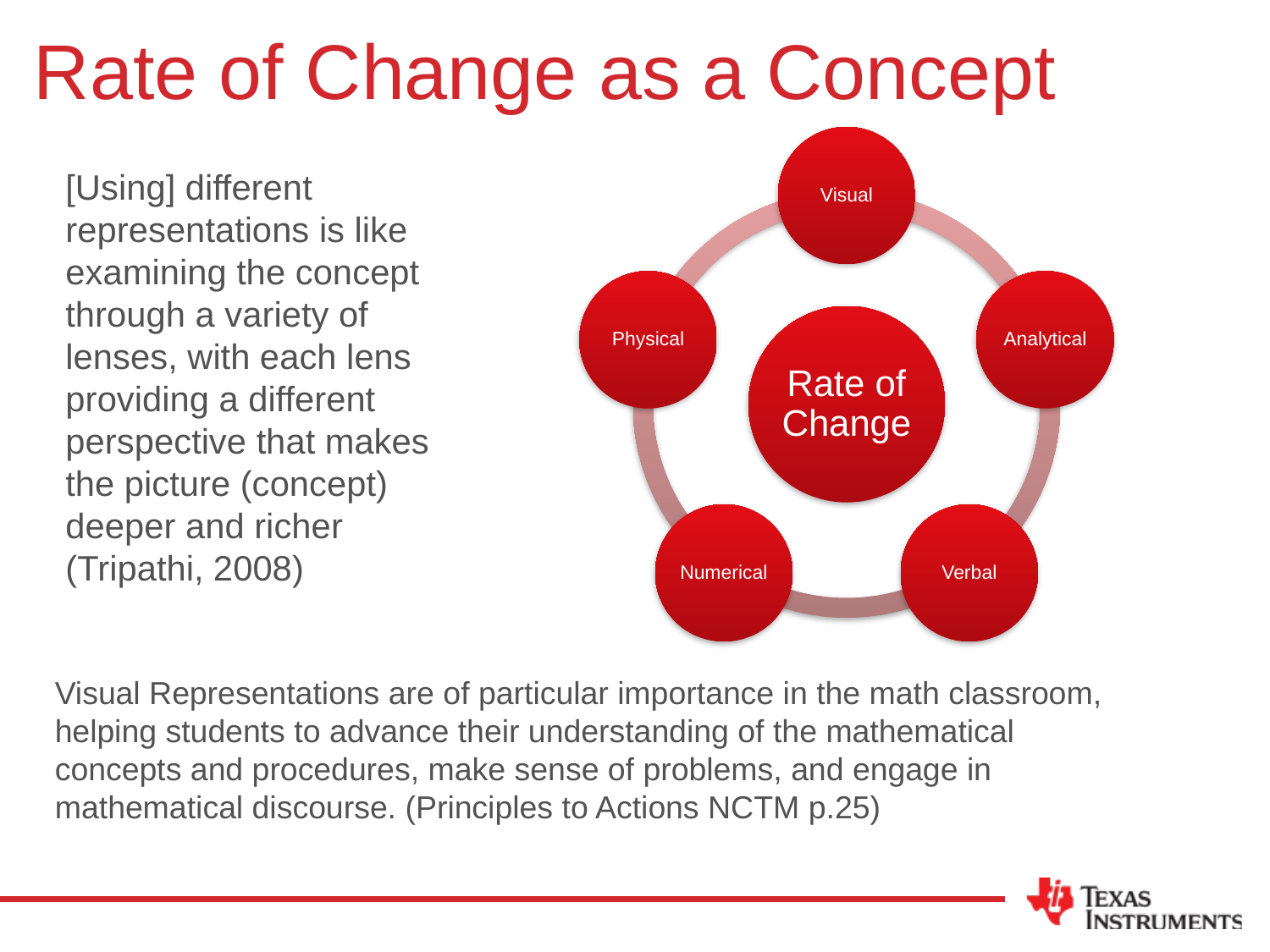

# Rate of Change as a Concept
Rate of Change
Visual
Analytical
Verbal
Numerical
Physical
[Using] different representations is like examining the concept through a variety of lenses, with each lens providing a different perspective that makes the picture (concept) deeper and richer (Tripathi, 2008)

Visual Representations are of particular importance in the math classroom, helping students to advance their understanding of the mathematical concepts and procedures, make sense of problems, and engage in mathematical discourse. (Principles to Actions NCTM p.25)